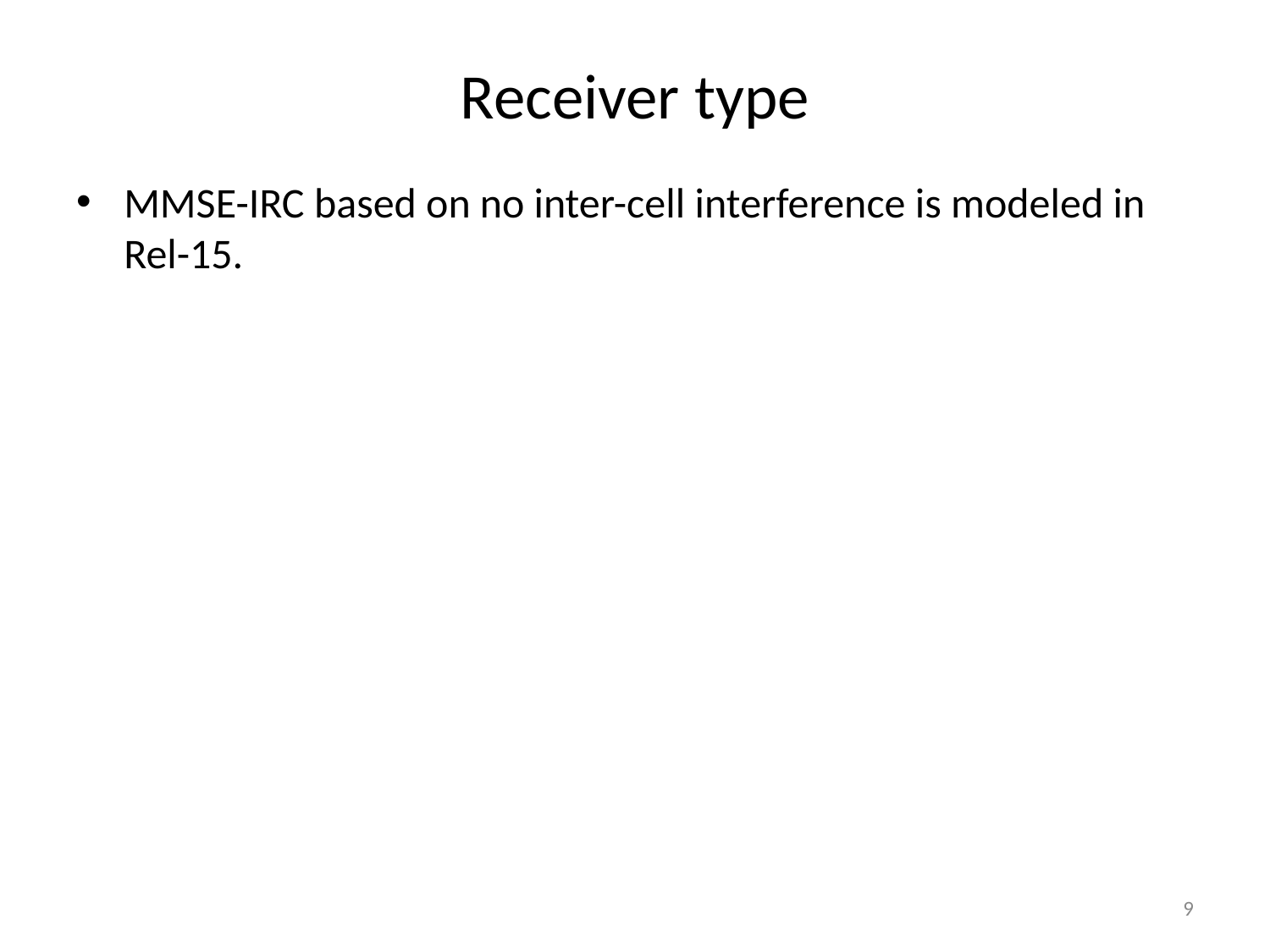

# Receiver type
MMSE-IRC based on no inter-cell interference is modeled in Rel-15.
9